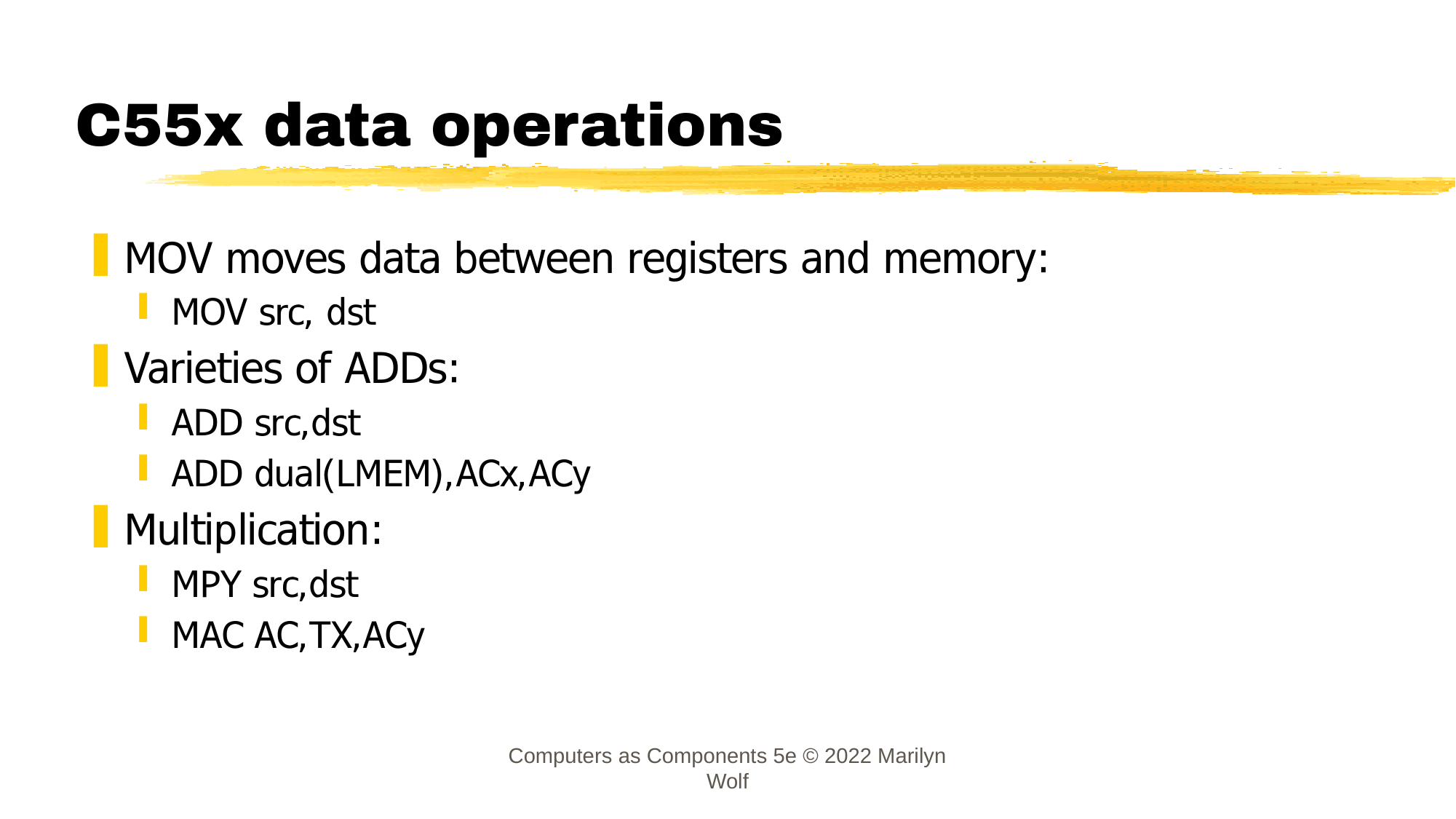

# C55x data operations
MOV moves data between registers and memory:
MOV src, dst
Varieties of ADDs:
ADD src,dst
ADD dual(LMEM),ACx,ACy
Multiplication:
MPY src,dst
MAC AC,TX,ACy
Computers as Components 5e © 2022 Marilyn Wolf